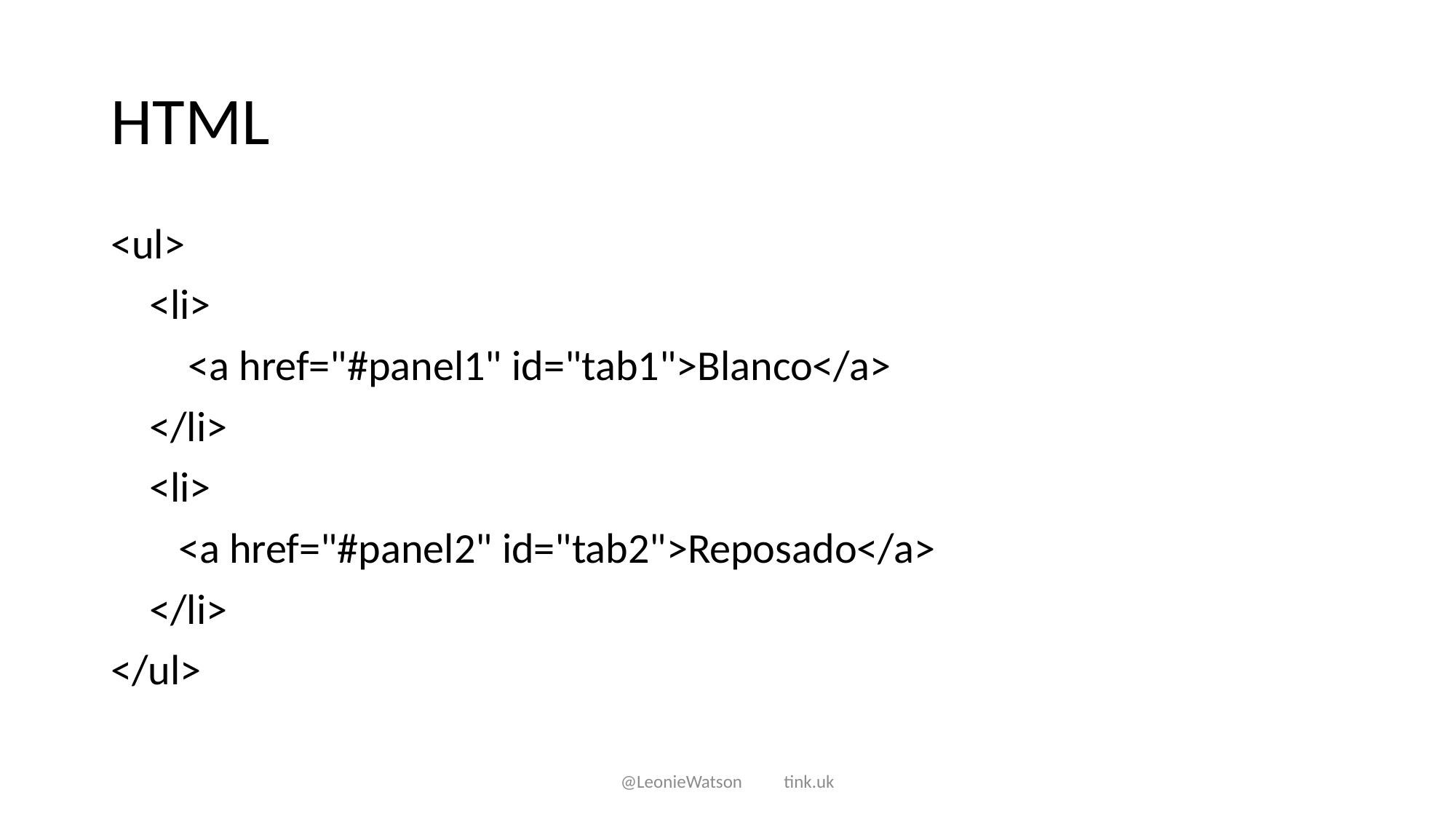

# HTML
<ul>
    <li>
        <a href="#panel1" id="tab1">Blanco</a>
    </li>
    <li>
       <a href="#panel2" id="tab2">Reposado</a>
    </li>
</ul>
@LeonieWatson          tink.uk